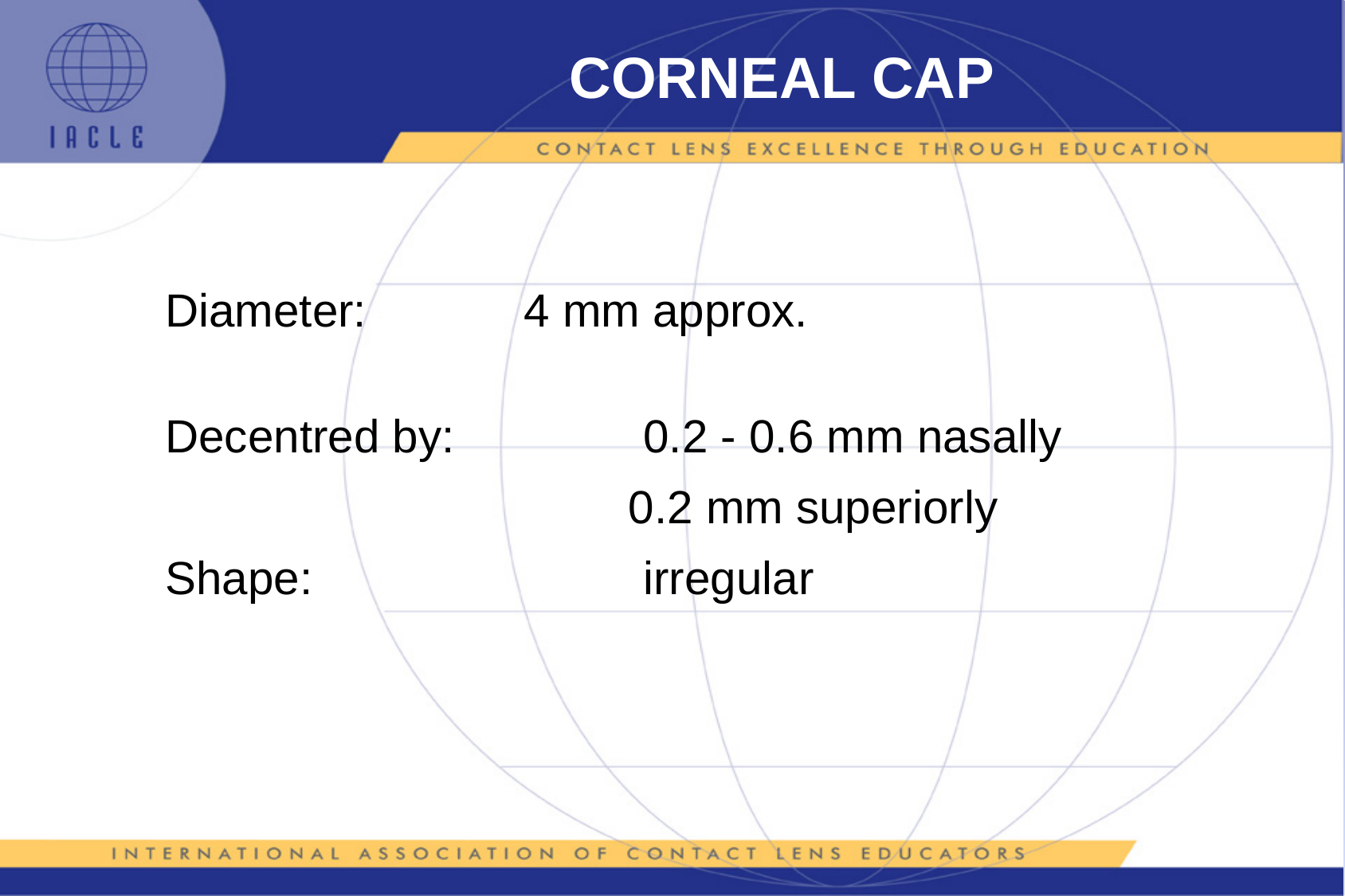

# CORNEAL CAP
Diameter:		4 mm approx.
Decentred by:	 	0.2 - 0.6 mm nasally
             	0.2 mm superiorly
Shape:			irregular